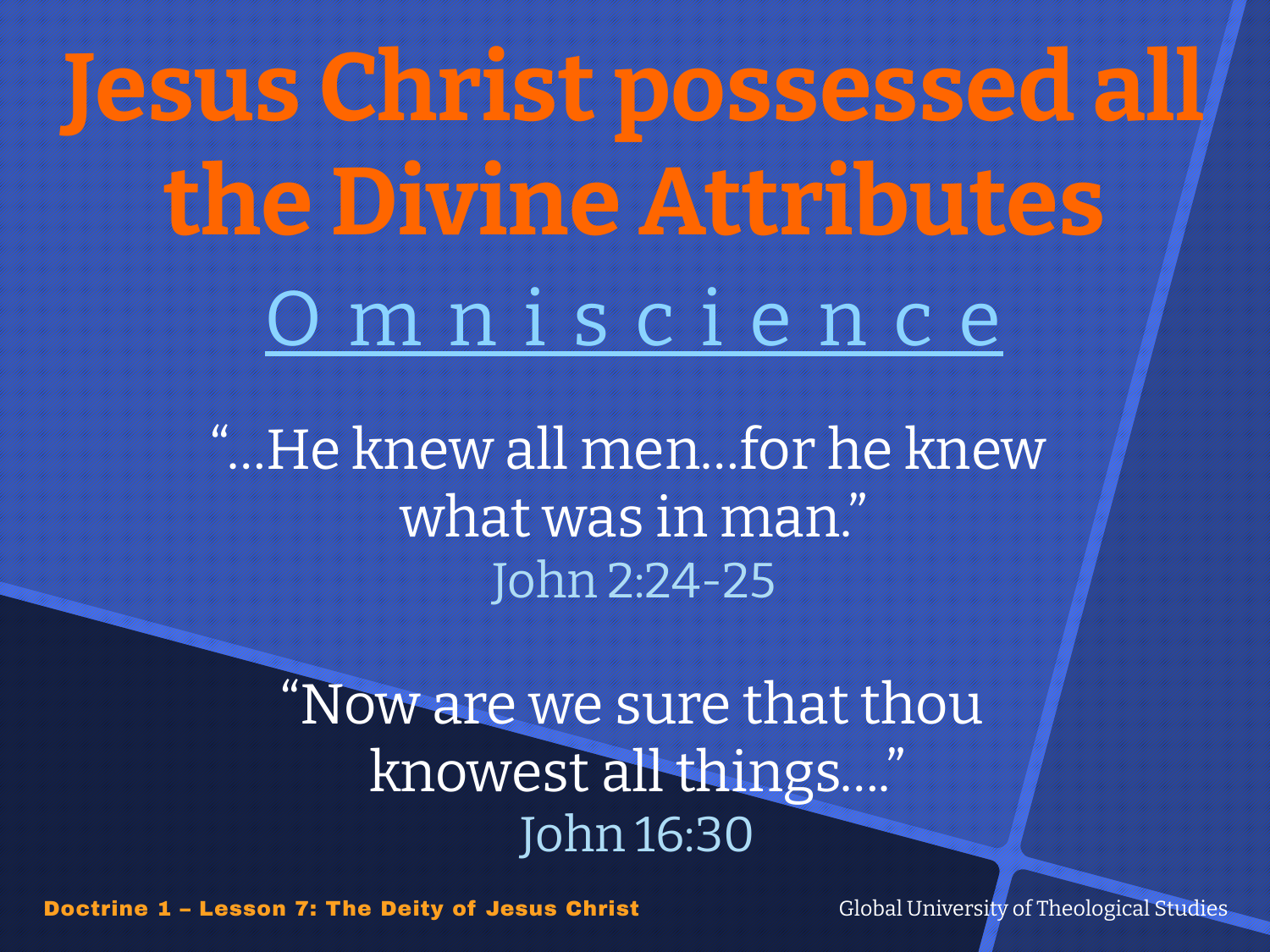

Jesus Christ possessed all the Divine Attributes
O m n i s c i e n c e
“…He knew all men…for he knew
what was in man.”
John 2:24-25
“Now are we sure that thou
knowest all things….”
John 16:30
Doctrine 1 – Lesson 7: The Deity of Jesus Christ                         Global University of Theological Studies